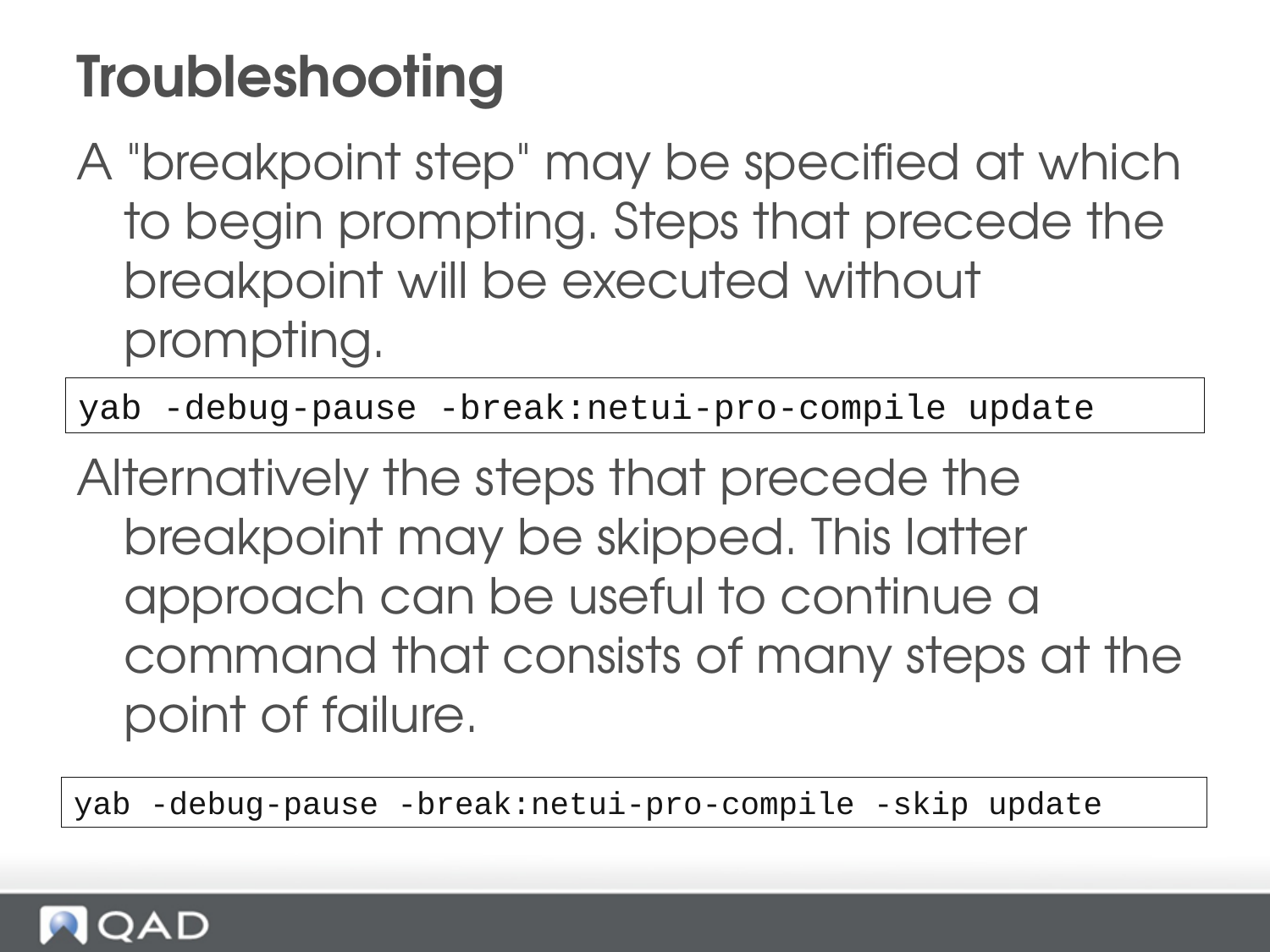

# Troubleshooting
A "breakpoint step" may be specified at which to begin prompting. Steps that precede the breakpoint will be executed without prompting.

Alternatively the steps that precede the breakpoint may be skipped. This latter approach can be useful to continue a command that consists of many steps at the point of failure.
yab -debug-pause -break:netui-pro-compile update
yab -debug-pause -break:netui-pro-compile -skip update